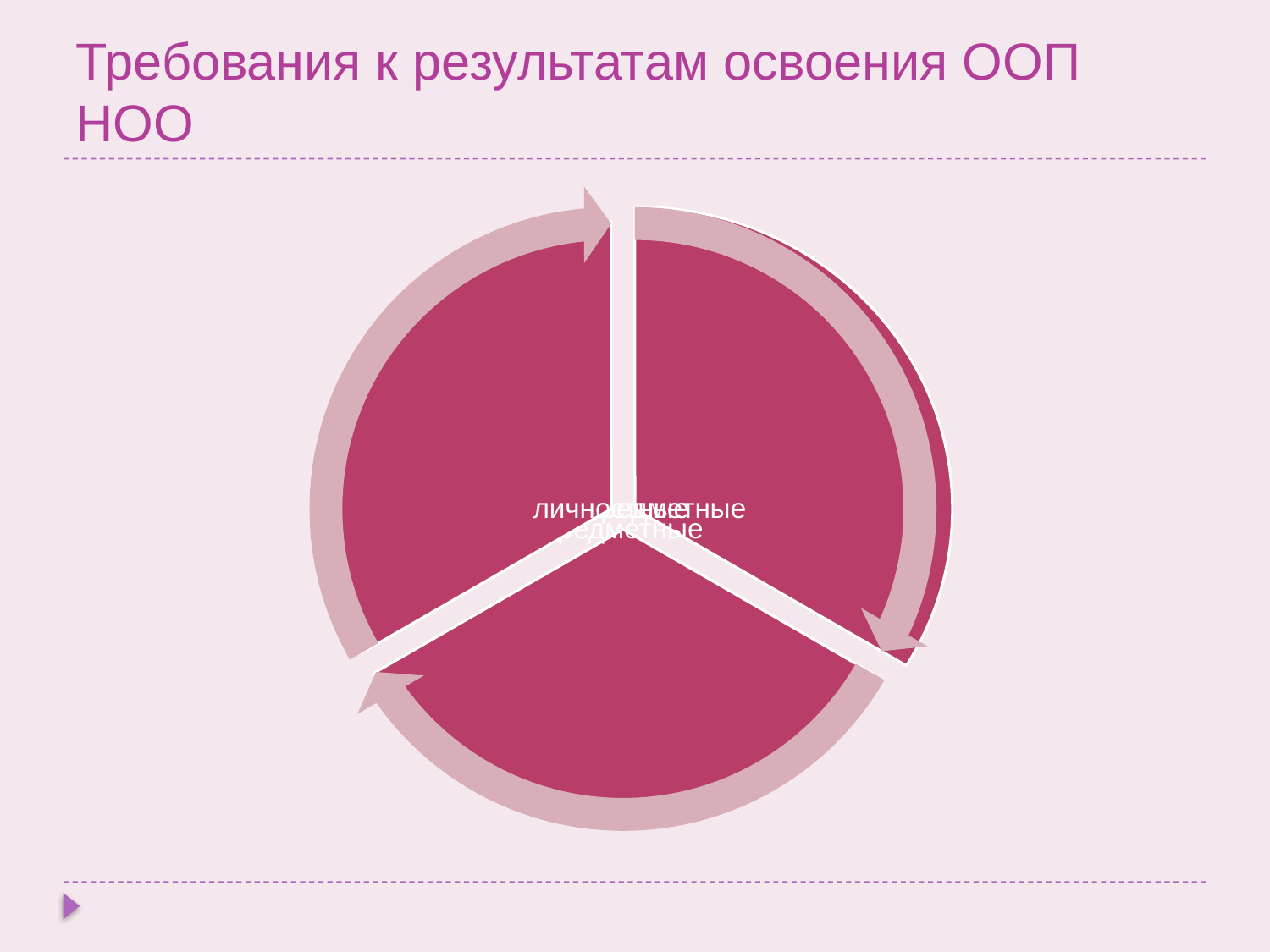

# Требования к результатам освоения ООП НОО
метапредметные
предметные
личностные